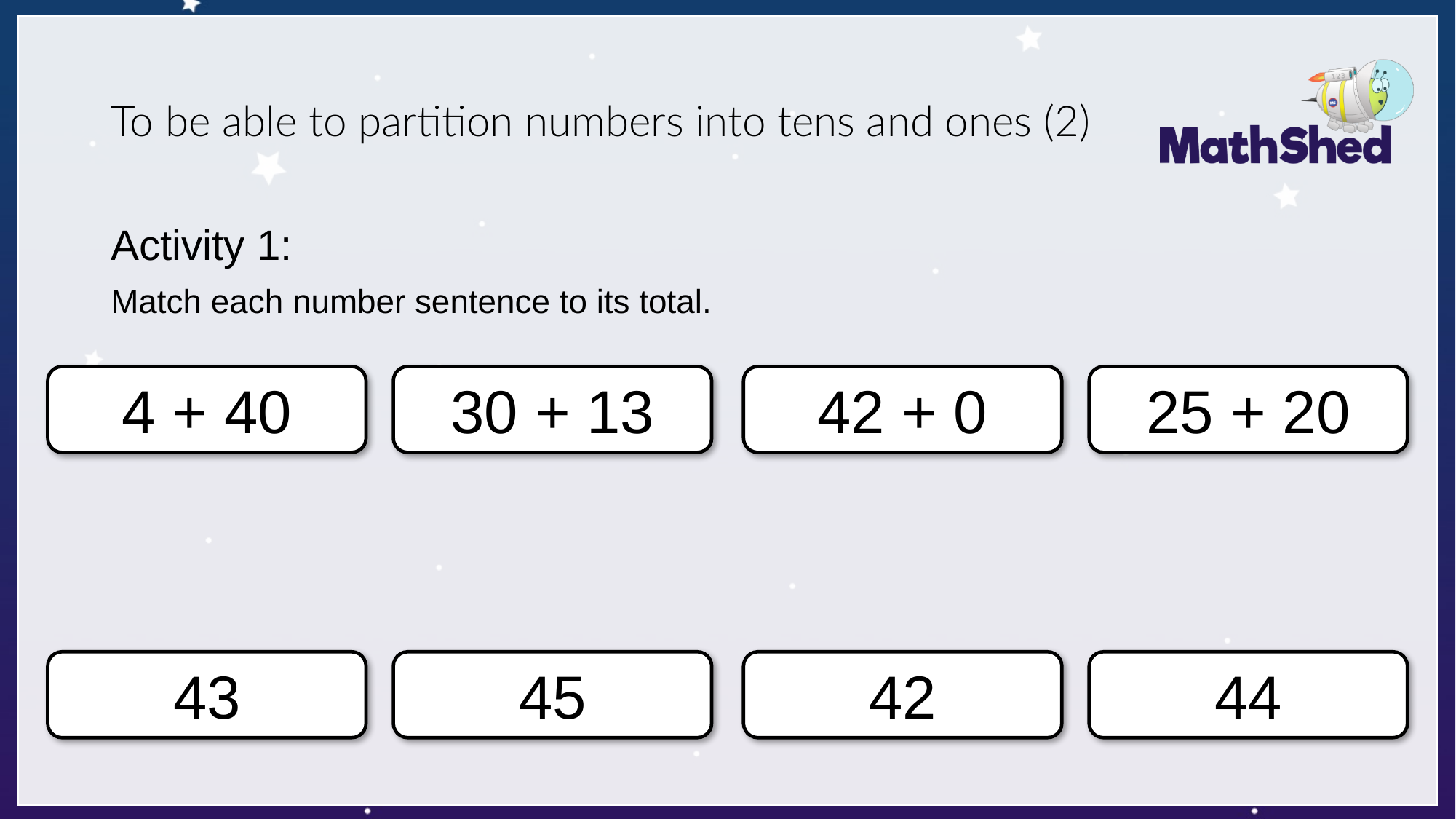

# To be able to partition numbers into tens and ones (2)
Activity 1:
Match each number sentence to its total.

4 + 40
30 + 13
42 + 0
25 + 20
43
45
42
44